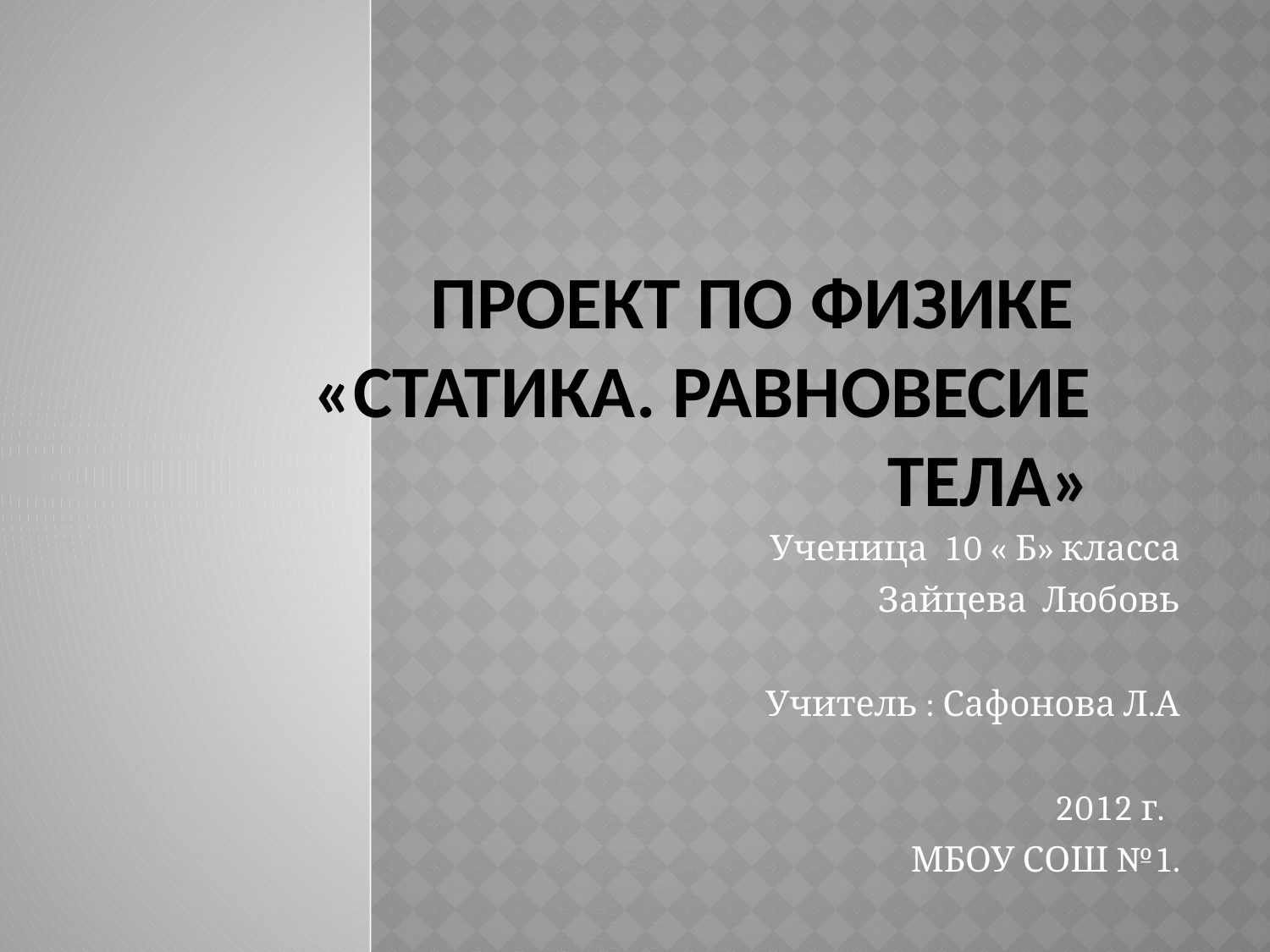

# Проект по физике  «Статика. Равновесие тела»
Ученица  10 « Б» класса
Зайцева  Любовь

Учитель : Сафонова Л.А

2012 г.
МБОУ СОШ №1.